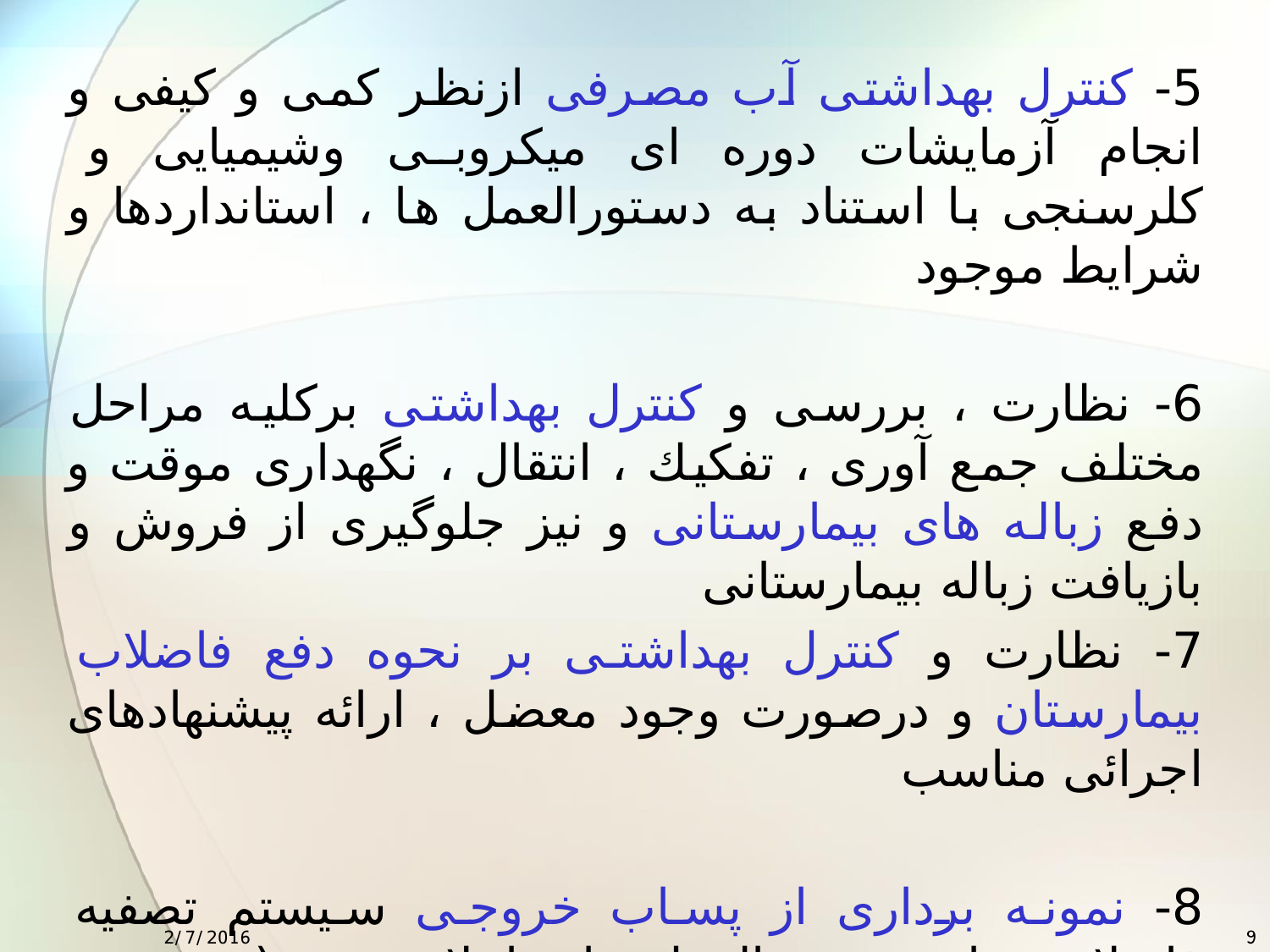

5- كنترل بهداشتی آب مصرفی ازنظر كمی و كیفی و انجام آزمایشات دوره ای میكروبی وشیمیایی و كلرسنجی با استناد به دستورالعمل ها ، استانداردها و شرایط موجود

6- نظارت ، بررسی و كنترل بهداشتی بركلیه مراحل مختلف جمع آوری ، تفكیك ، انتقال ، نگهداری موقت و دفع زباله های بیمارستانی و نیز جلوگیری از فروش و بازیافت زباله بیمارستانی
7- نظارت و كنترل بهداشتی بر نحوه دفع فاضلاب بیمارستان و درصورت وجود معضل ، ارائه پیشنهادهای اجرائی مناسب

8- نمونه برداری از پساب خروجی سیستم تصفیه فاضلاب برابر دستورالعمل های اعلام شده (درصورت وجود تصفیه خانه ) بمنظور بررسی كیفیت پالایش فاضلاب
2/7/2016
9